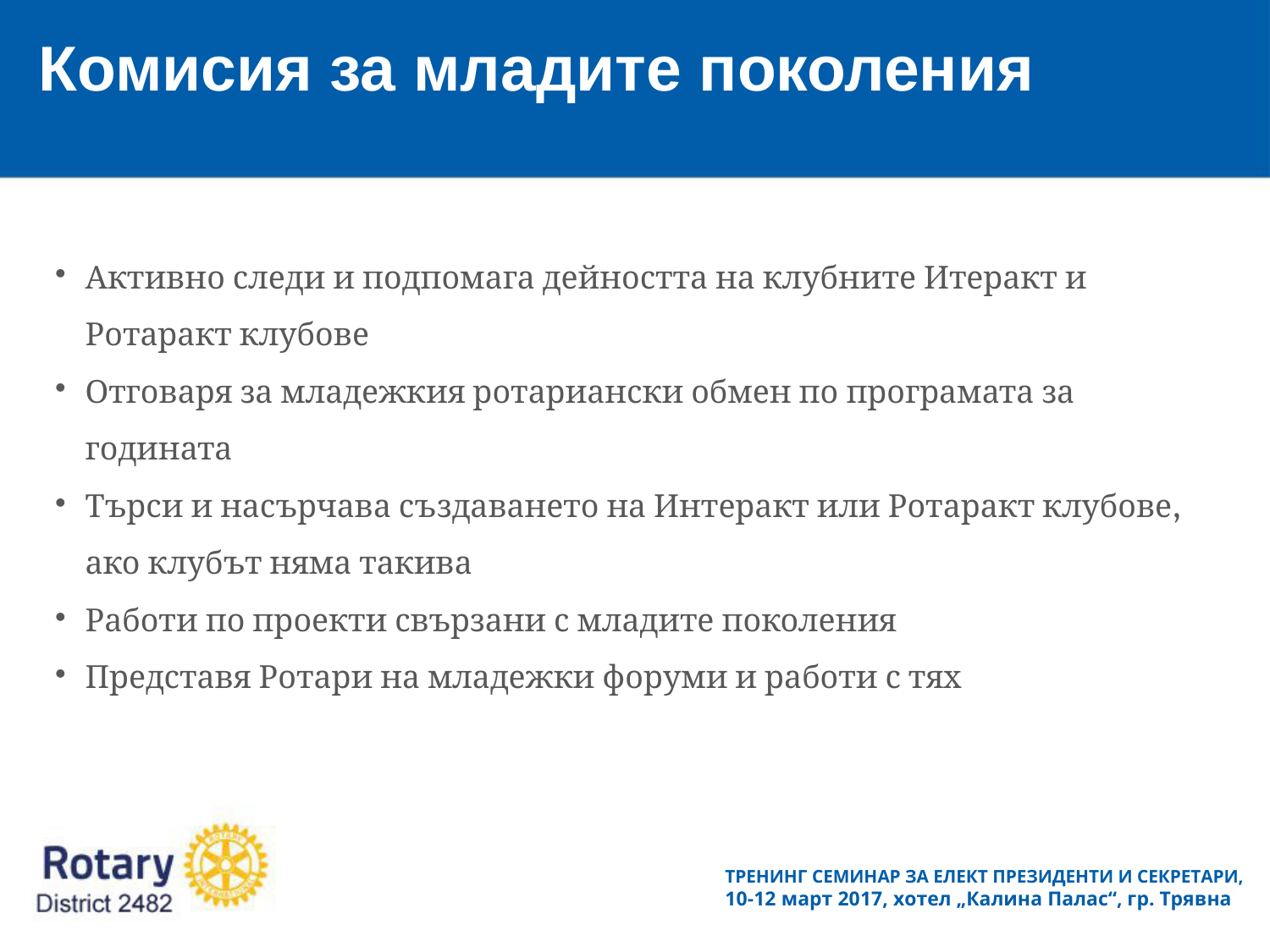

Комисия за младите поколения
Активно следи и подпомага дейността на клубните Итеракт и Ротаракт клубове
Отговаря за младежкия ротариански обмен по програмата за годината
Търси и насърчава създаването на Интеракт или Ротаракт клубове, ако клубът няма такива
Работи по проекти свързани с младите поколения
Представя Ротари на младежки форуми и работи с тях